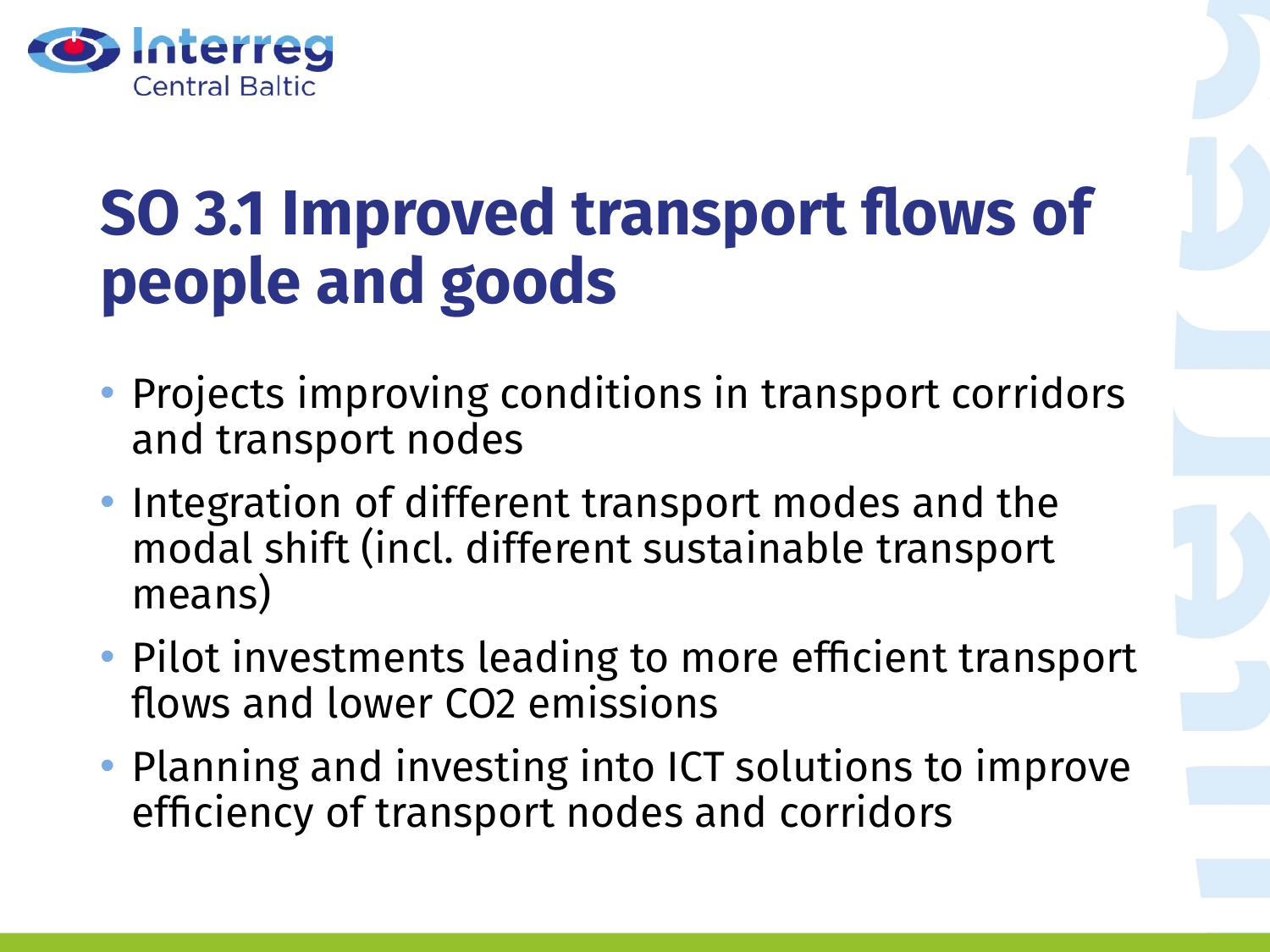

# SO 3.1 Improved transport flows of people and goods
Projects improving conditions in transport corridors and transport nodes
Integration of different transport modes and the modal shift (incl. different sustainable transport means)
Pilot investments leading to more efficient transport flows and lower CO2 emissions
Planning and investing into ICT solutions to improve efficiency of transport nodes and corridors